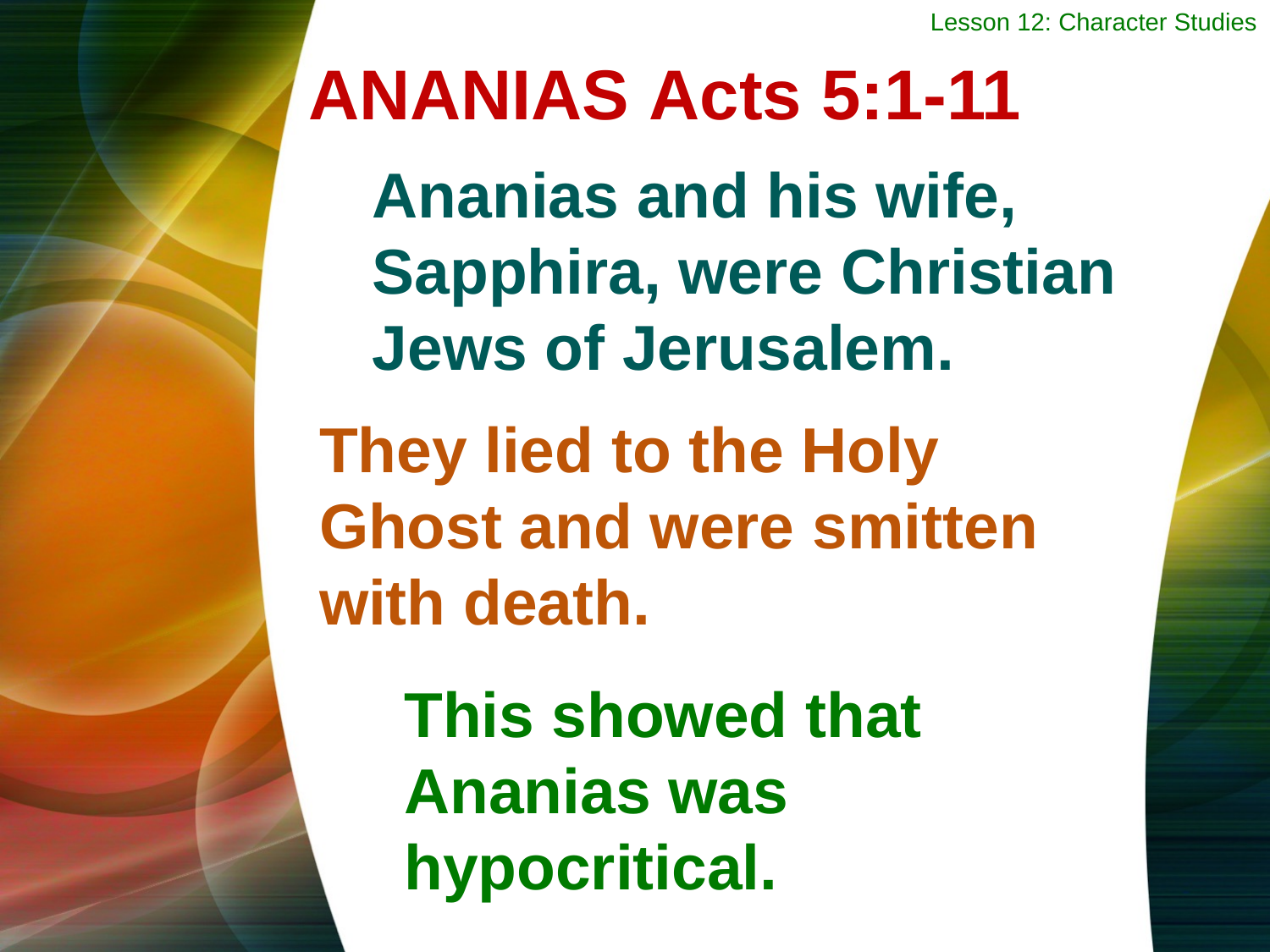

Lesson 12: Character Studies
ANANIAS Acts 5:1-11
Ananias and his wife, Sapphira, were Christian Jews of Jerusalem.
They lied to the Holy Ghost and were smitten with death.
This showed that Ananias was hypocritical.